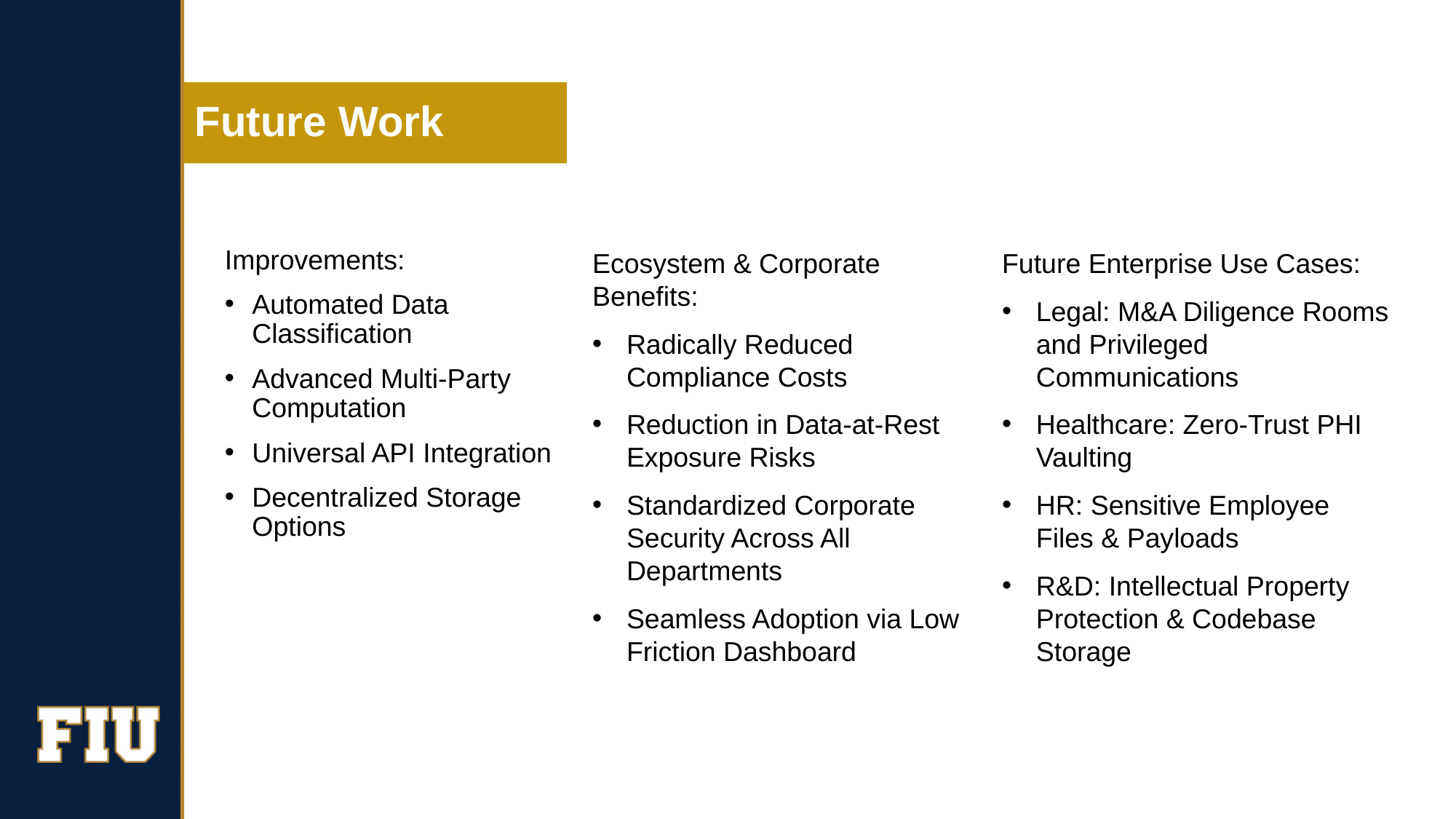

# Future Work

Improvements:
Automated Data Classification
Advanced Multi-Party Computation
Universal API Integration
Decentralized Storage Options
Ecosystem & Corporate Benefits:
Radically Reduced Compliance Costs
Reduction in Data-at-Rest Exposure Risks
Standardized Corporate Security Across All Departments
Seamless Adoption via Low Friction Dashboard

Future Enterprise Use Cases:
Legal: M&A Diligence Rooms and Privileged Communications
Healthcare: Zero-Trust PHI Vaulting
HR: Sensitive Employee Files & Payloads
R&D: Intellectual Property Protection & Codebase Storage